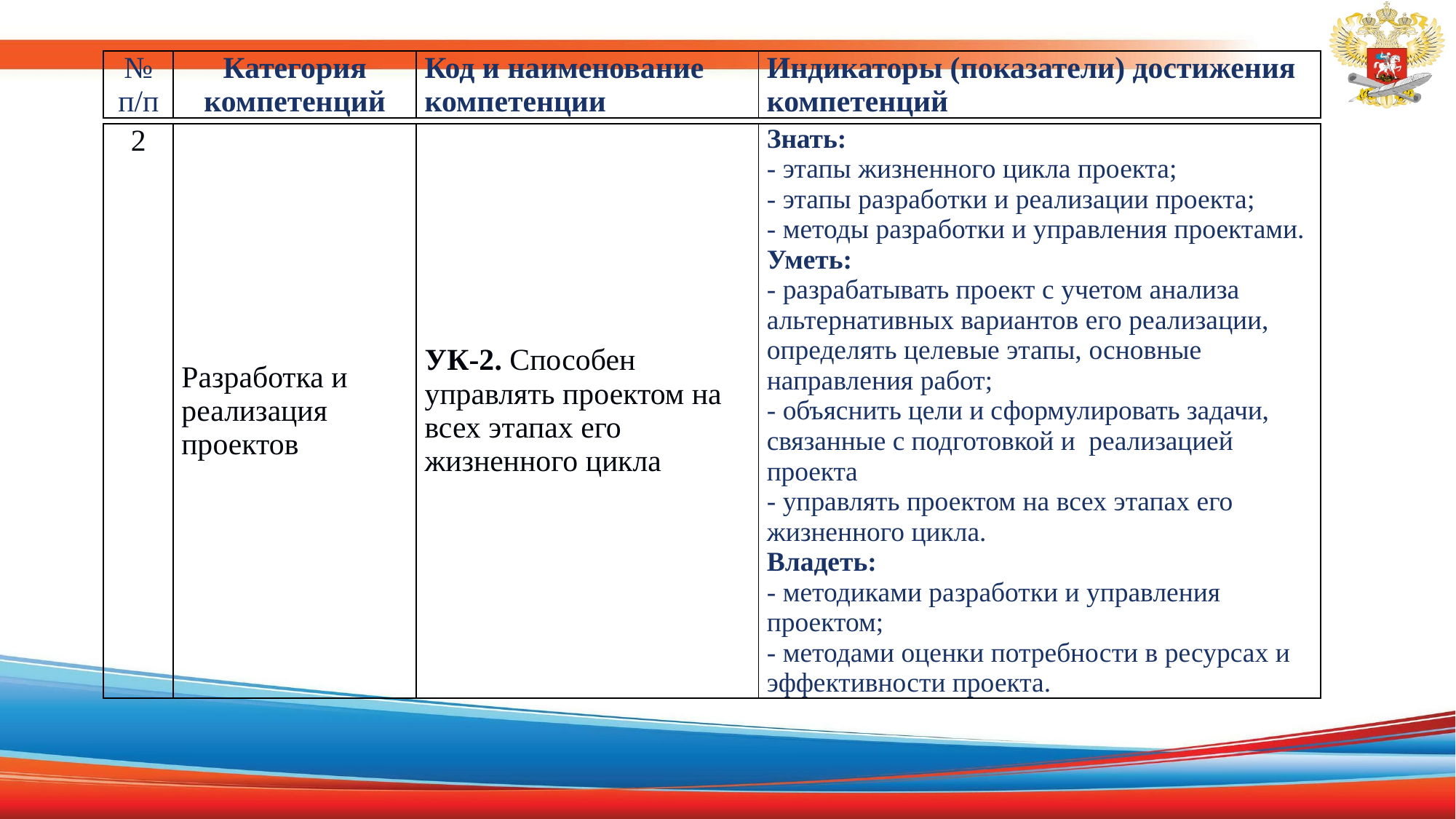

| № п/п | Категория компетенций | Код и наименование компетенции | Индикаторы (показатели) достижения компетенций |
| --- | --- | --- | --- |
| 2 | Разработка и реализация проектов | УК-2. Способен управлять проектом на всех этапах его жизненного цикла | Знать: - этапы жизненного цикла проекта; - этапы разработки и реализации проекта; - методы разработки и управления проектами. Уметь: - разрабатывать проект с учетом анализа альтернативных вариантов его реализации, определять целевые этапы, основные направления работ; - объяснить цели и сформулировать задачи, связанные с подготовкой и реализацией проекта - управлять проектом на всех этапах его жизненного цикла. Владеть: - методиками разработки и управления проектом; - методами оценки потребности в ресурсах и эффективности проекта. |
| --- | --- | --- | --- |